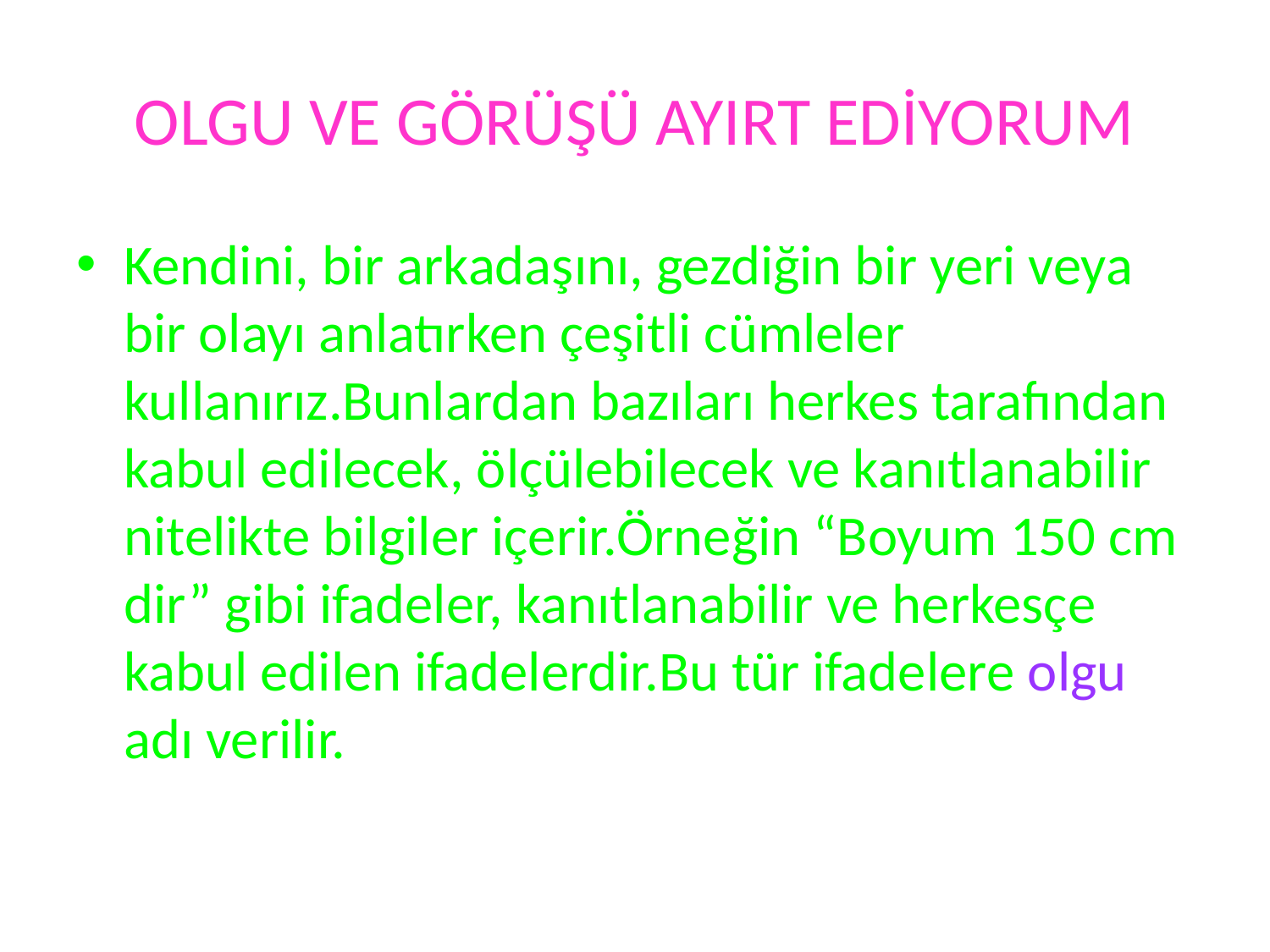

# OLGU VE GÖRÜŞÜ AYIRT EDİYORUM
Kendini, bir arkadaşını, gezdiğin bir yeri veya bir olayı anlatırken çeşitli cümleler kullanırız.Bunlardan bazıları herkes tarafından kabul edilecek, ölçülebilecek ve kanıtlanabilir nitelikte bilgiler içerir.Örneğin “Boyum 150 cm dir” gibi ifadeler, kanıtlanabilir ve herkesçe kabul edilen ifadelerdir.Bu tür ifadelere olgu adı verilir.